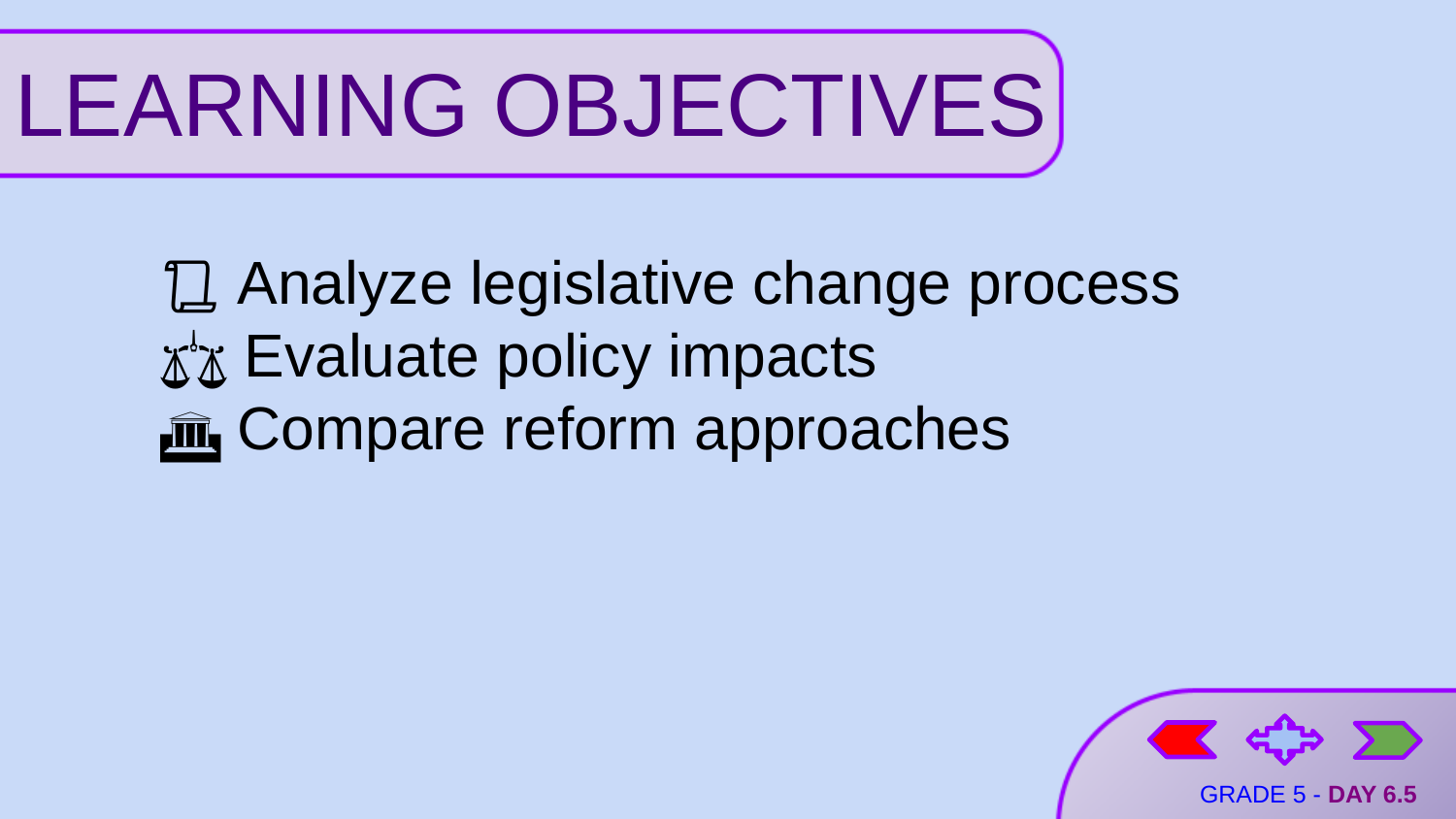

# LEARNING OBJECTIVES

📜 Analyze legislative change process
⚖️ Evaluate policy impacts
🏛 Compare reform approaches

GRADE 5 - DAY 6.5